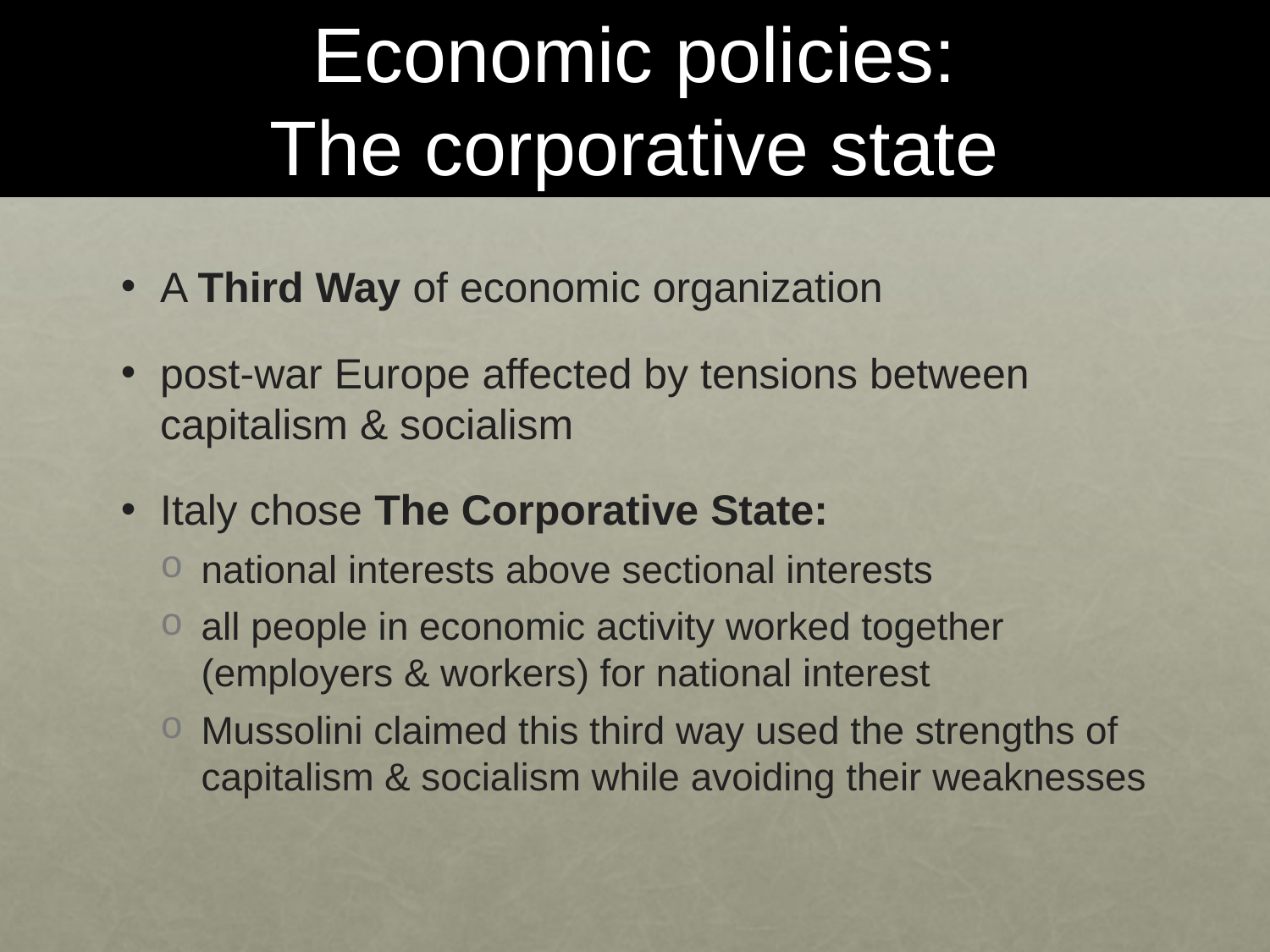

# Economic policies: The corporative state
A Third Way of economic organization
post-war Europe affected by tensions between capitalism & socialism
Italy chose The Corporative State:
national interests above sectional interests
all people in economic activity worked together (employers & workers) for national interest
Mussolini claimed this third way used the strengths of  capitalism & socialism while avoiding their weaknesses